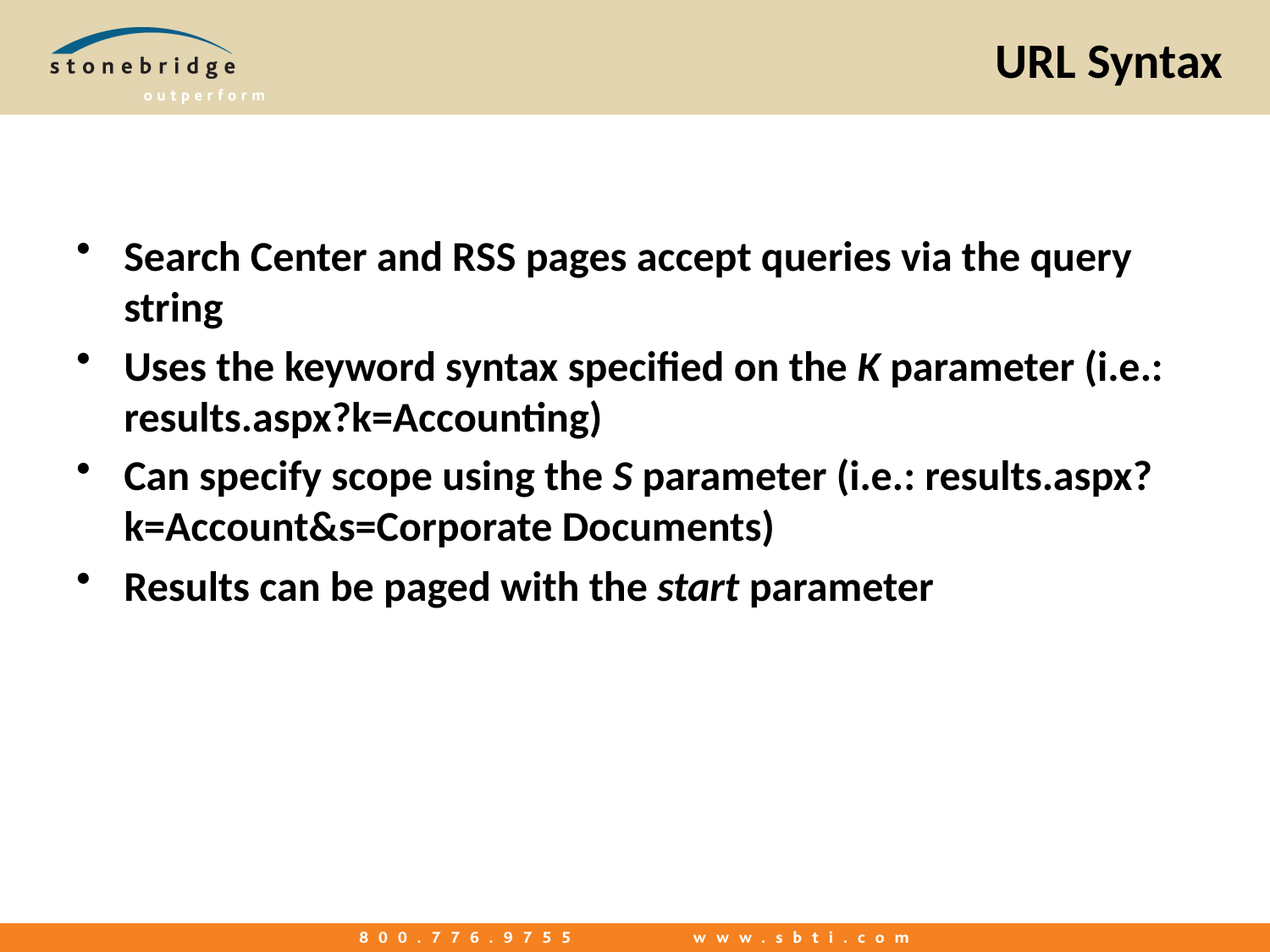

# URL Syntax
Search Center and RSS pages accept queries via the query string
Uses the keyword syntax specified on the K parameter (i.e.: results.aspx?k=Accounting)
Can specify scope using the S parameter (i.e.: results.aspx?k=Account&s=Corporate Documents)
Results can be paged with the start parameter